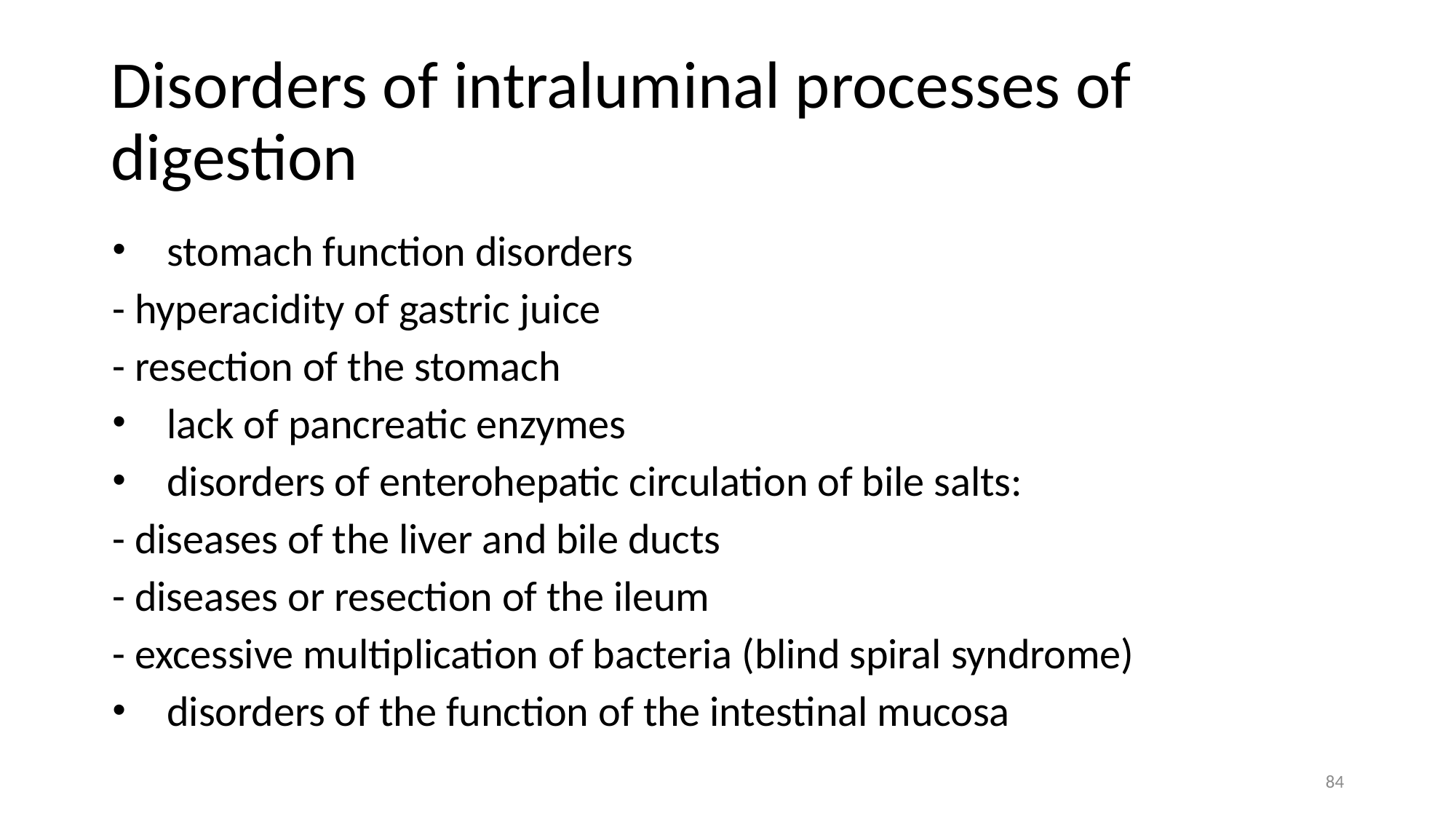

# Disorders of intraluminal processes of digestion
stomach function disorders
- hyperacidity of gastric juice
- resection of the stomach
lack of pancreatic enzymes
disorders of enterohepatic circulation of bile salts:
- diseases of the liver and bile ducts
- diseases or resection of the ileum
- excessive multiplication of bacteria (blind spiral syndrome)
disorders of the function of the intestinal mucosa
84